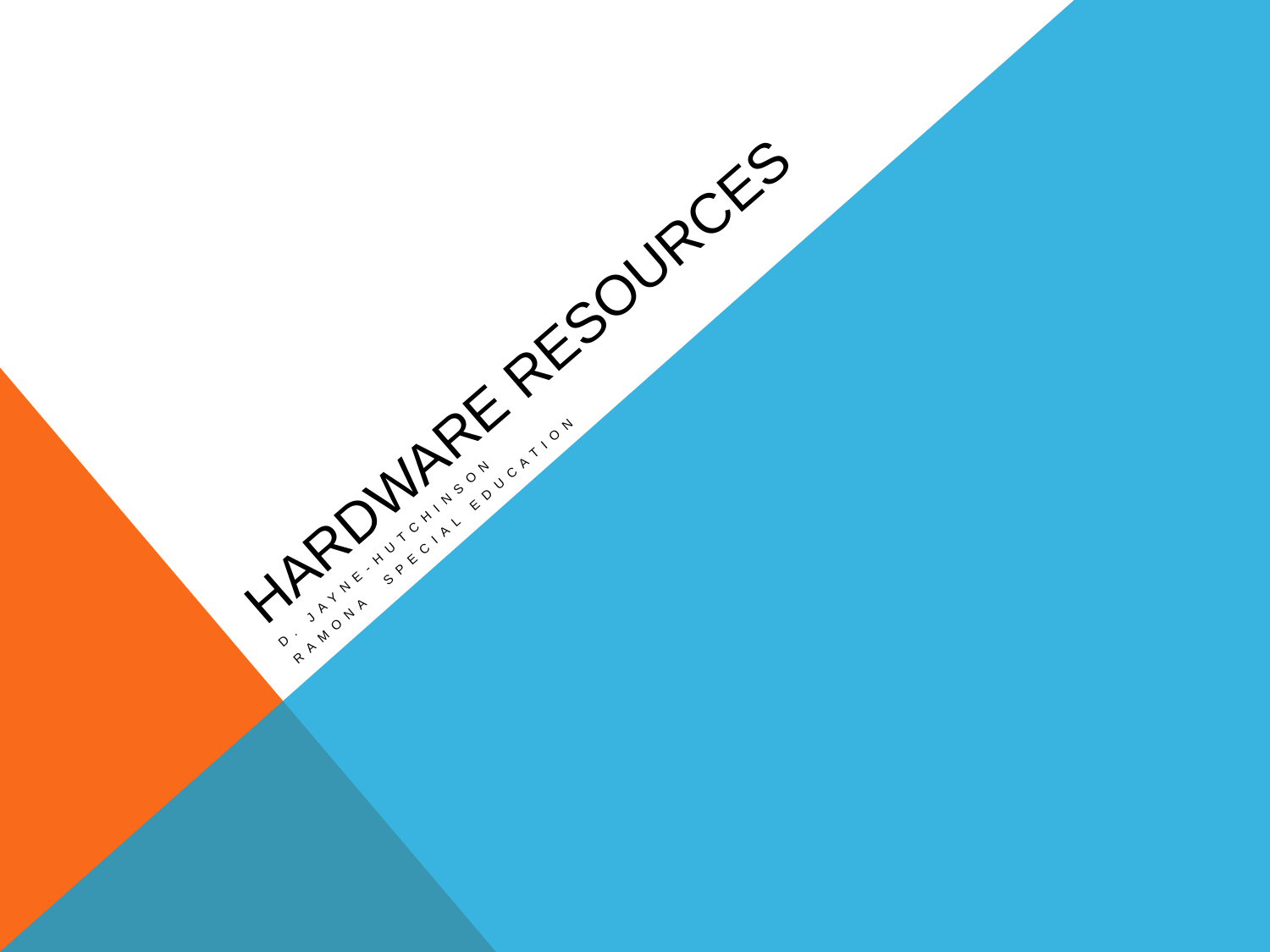

# Hardware Resources
D. Jayne-Hutchinson
Ramona  Special Education